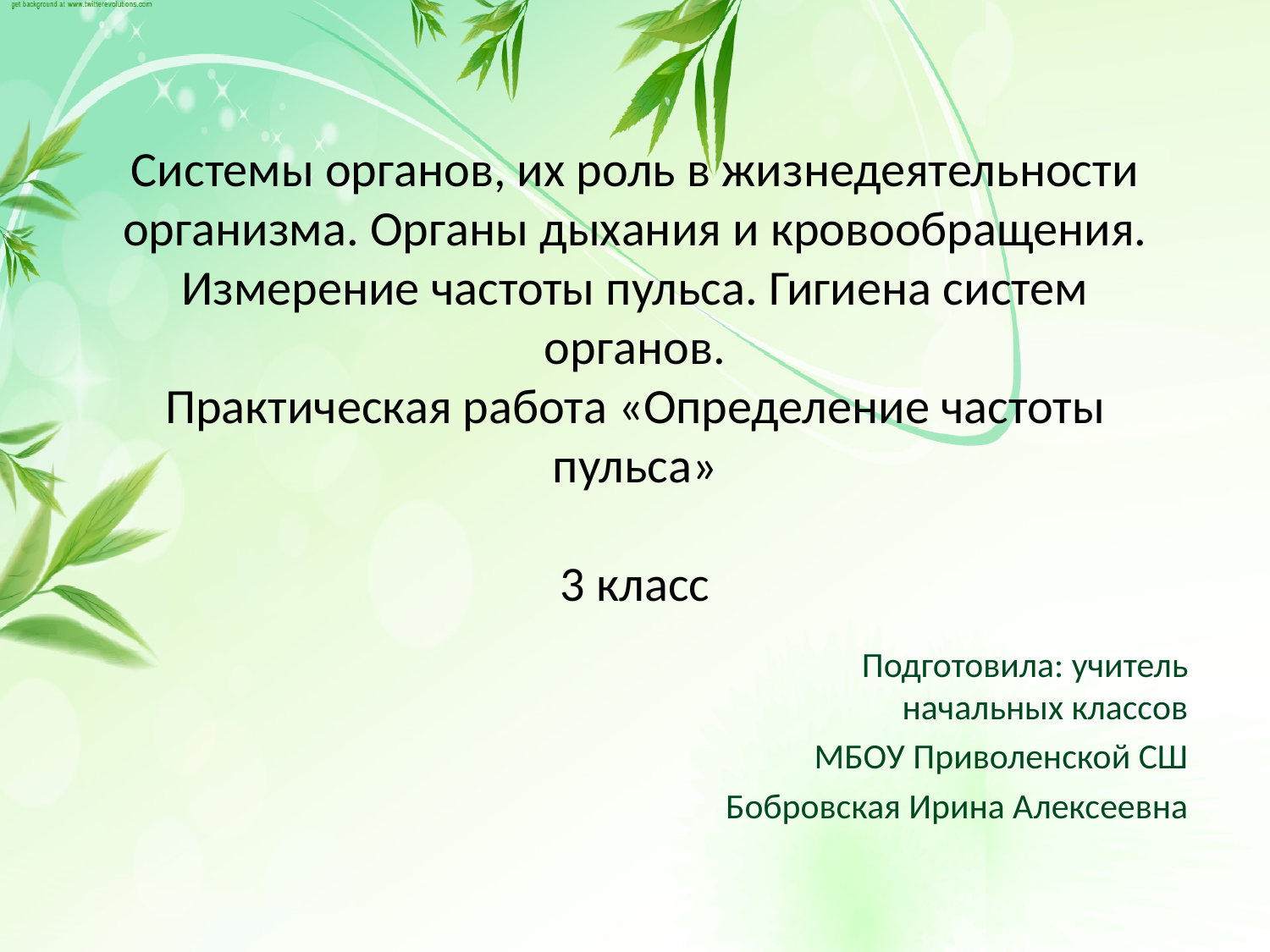

# Системы органов, их роль в жизнедеятельности организма. Органы дыхания и кровообращения. Измерение частоты пульса. Гигиена систем органов. Практическая работа «Определение частоты пульса» 3 класс
Подготовила: учитель начальных классов
МБОУ Приволенской СШ
Бобровская Ирина Алексеевна